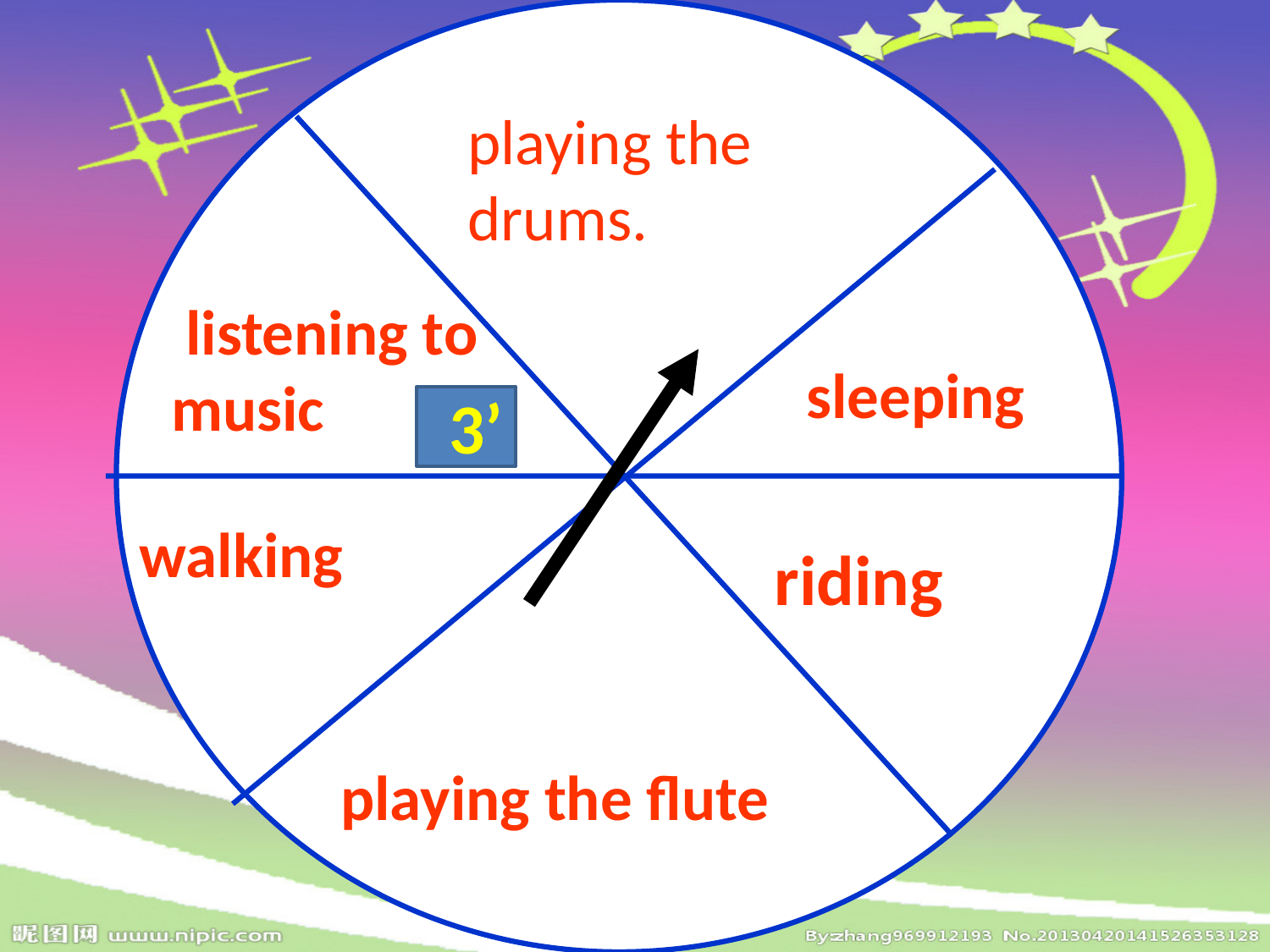

playing the drums.

 listening to music

sleeping
3’

walking
riding
playing the flute